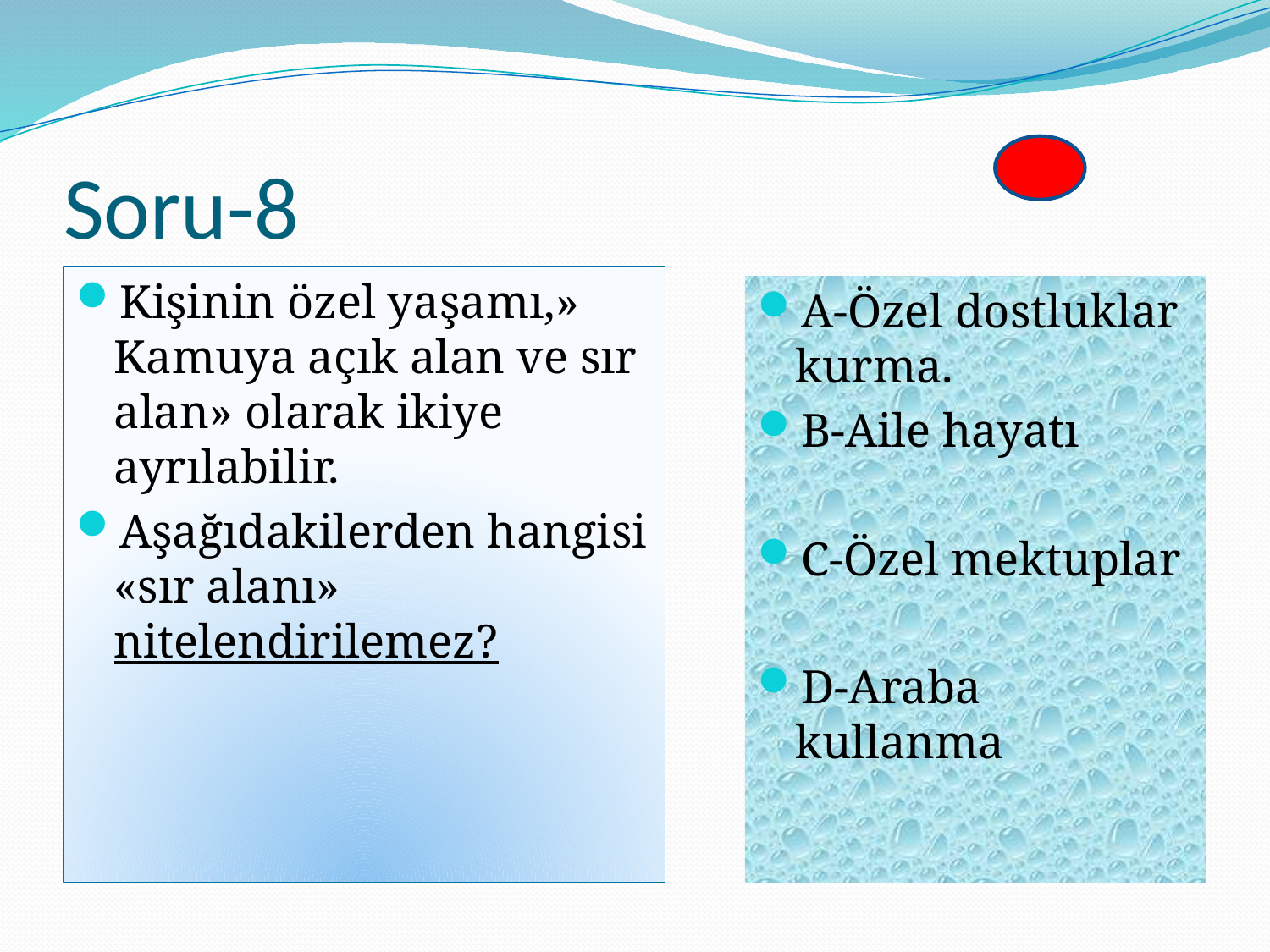

# Soru-8

Kişinin özel yaşamı,» Kamuya açık alan ve sır alan» olarak ikiye ayrılabilir.
Aşağıdakilerden hangisi «sır alanı» nitelendirilemez?
A-Özel dostluklar kurma.
B-Aile hayatı

C-Özel mektuplar

D-Araba kullanma